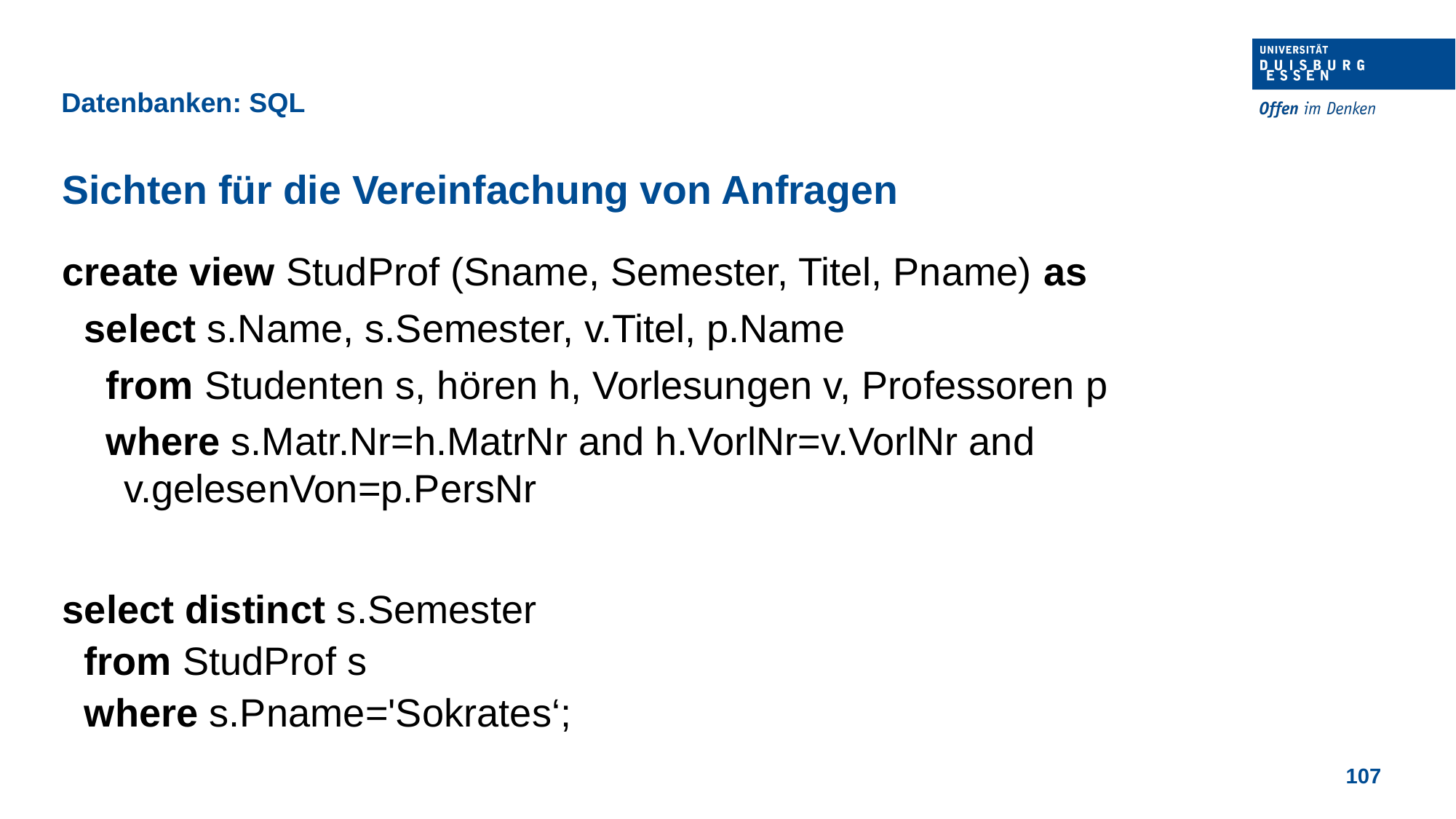

Datenbanken: SQL
Sichten für die Vereinfachung von Anfragen
create view StudProf (Sname, Semester, Titel, Pname) as
  select s.Name, s.Semester, v.Titel, p.Name
    from Studenten s, hören h, Vorlesungen v, Professoren p
    where s.Matr.Nr=h.MatrNr and h.VorlNr=v.VorlNr and v.gelesenVon=p.PersNr

select distinct s.Semester
  from StudProf s
  where s.Pname='Sokrates‘;
107